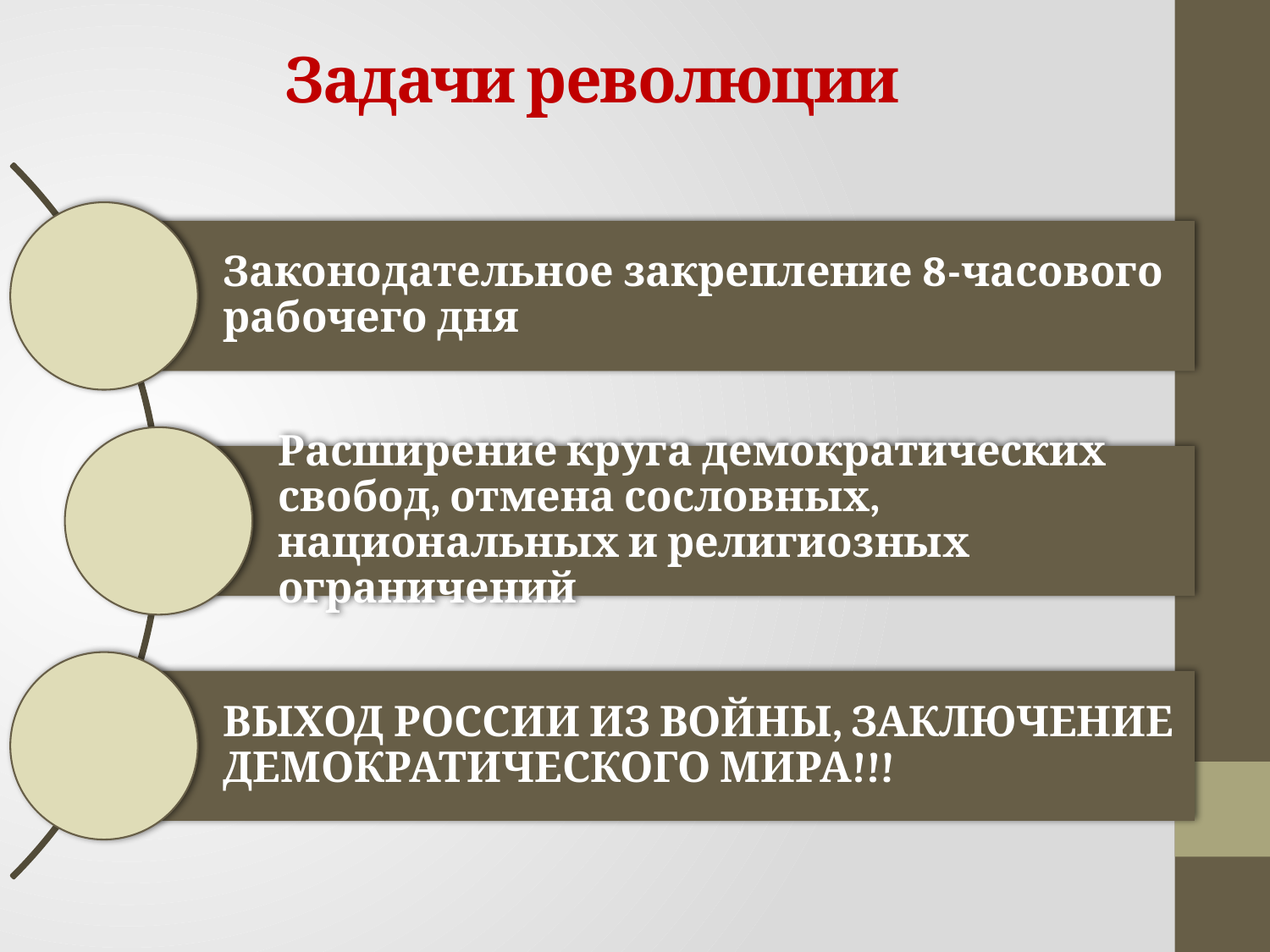

# Задачи революции
Законодательное закрепление 8-часового рабочего дня
Расширение круга демократических свобод, отмена сословных, национальных и религиозных ограничений
ВЫХОД РОССИИ ИЗ ВОЙНЫ, ЗАКЛЮЧЕНИЕ ДЕМОКРАТИЧЕСКОГО МИРА!!!